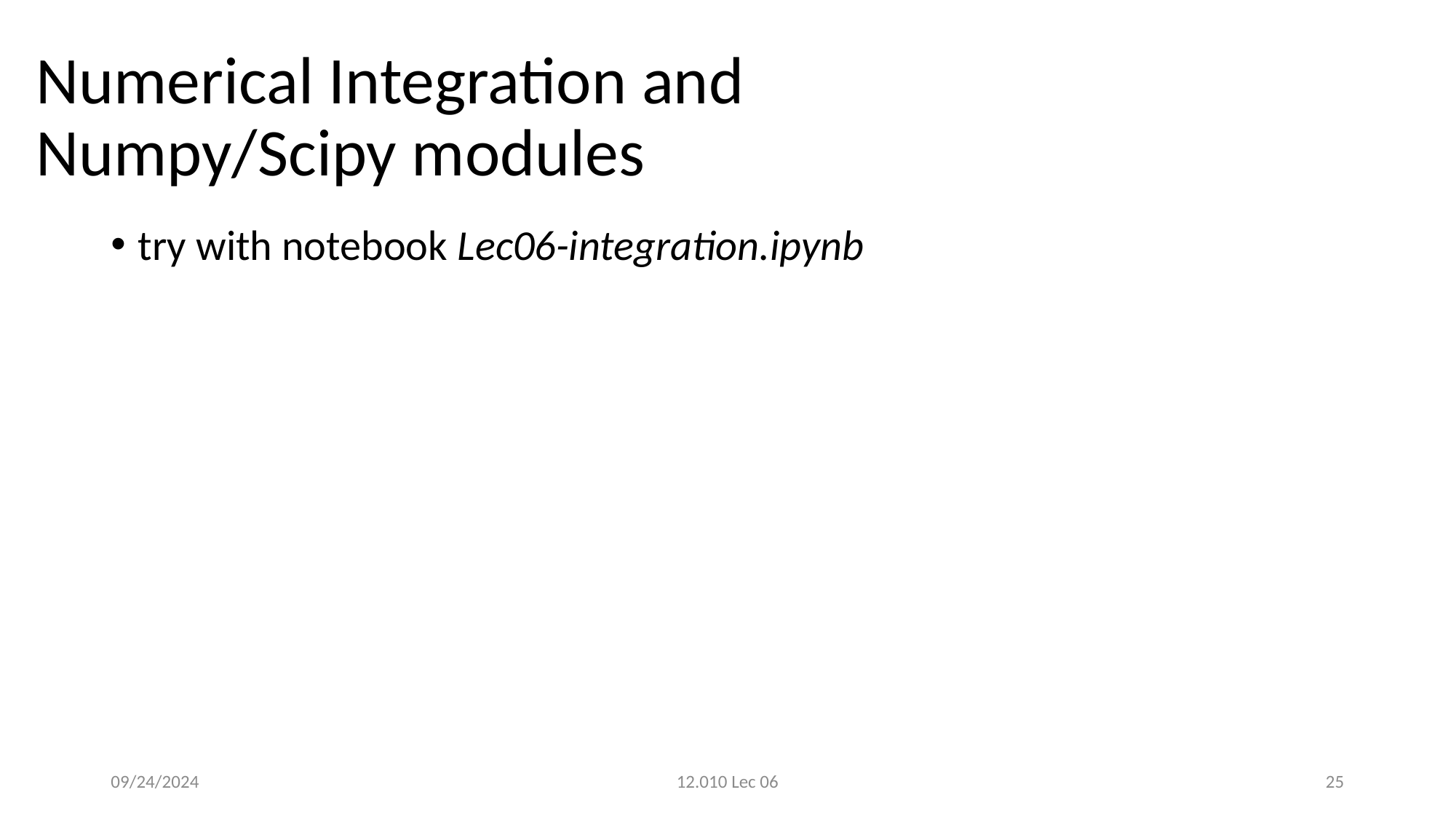

# Numerical Integration and Numpy/Scipy modules
try with notebook Lec06-integration.ipynb
09/24/2024
12.010 Lec 06
25